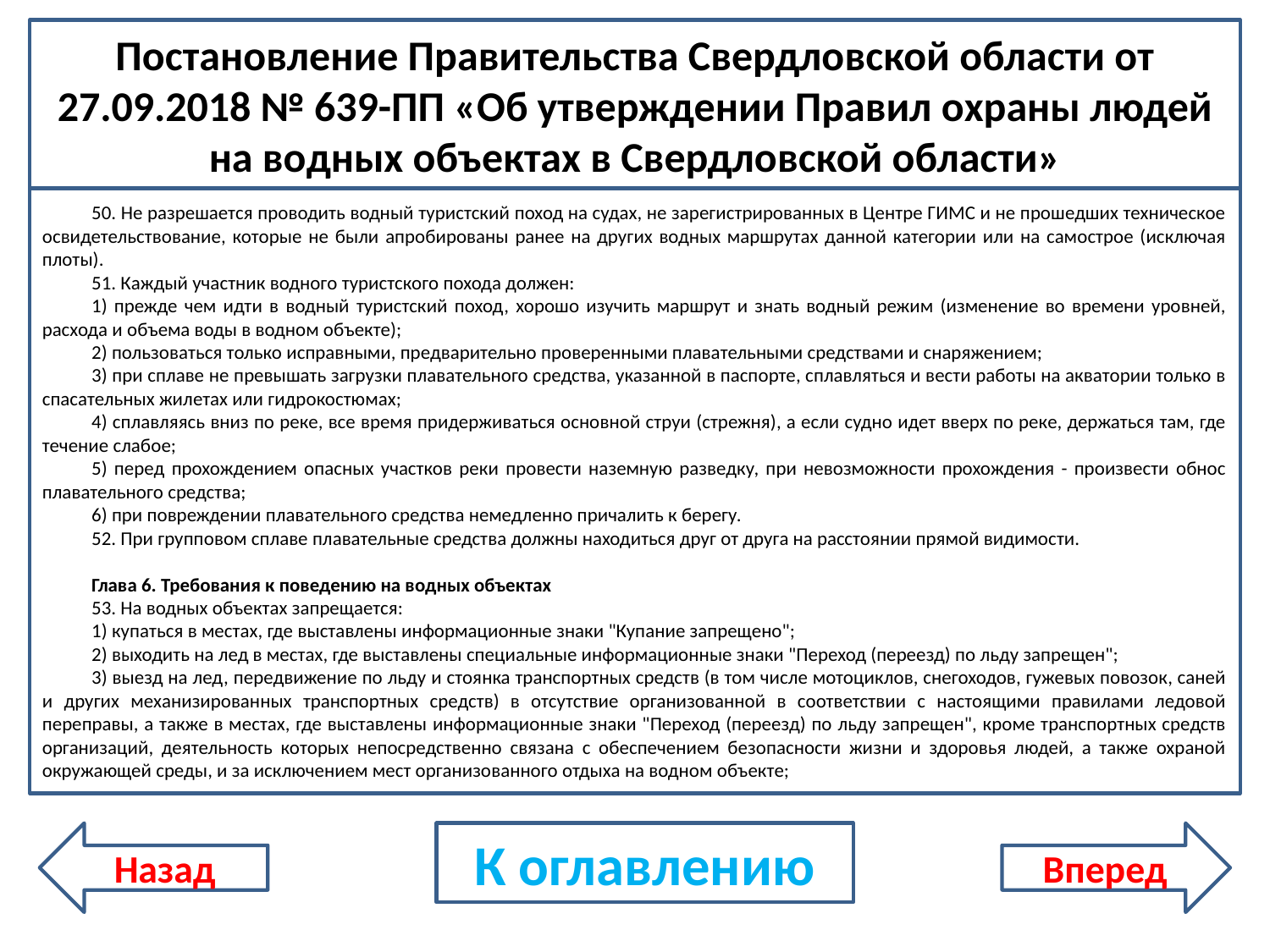

Постановление Правительства Свердловской области от 27.09.2018 № 639-ПП «Об утверждении Правил охраны людей на водных объектах в Свердловской области»
50. Не разрешается проводить водный туристский поход на судах, не зарегистрированных в Центре ГИМС и не прошедших техническое освидетельствование, которые не были апробированы ранее на других водных маршрутах данной категории или на самострое (исключая плоты).
51. Каждый участник водного туристского похода должен:
1) прежде чем идти в водный туристский поход, хорошо изучить маршрут и знать водный режим (изменение во времени уровней, расхода и объема воды в водном объекте);
2) пользоваться только исправными, предварительно проверенными плавательными средствами и снаряжением;
3) при сплаве не превышать загрузки плавательного средства, указанной в паспорте, сплавляться и вести работы на акватории только в спасательных жилетах или гидрокостюмах;
4) сплавляясь вниз по реке, все время придерживаться основной струи (стрежня), а если судно идет вверх по реке, держаться там, где течение слабое;
5) перед прохождением опасных участков реки провести наземную разведку, при невозможности прохождения - произвести обнос плавательного средства;
6) при повреждении плавательного средства немедленно причалить к берегу.
52. При групповом сплаве плавательные средства должны находиться друг от друга на расстоянии прямой видимости.

Глава 6. Требования к поведению на водных объектах
53. На водных объектах запрещается:
1) купаться в местах, где выставлены информационные знаки "Купание запрещено";
2) выходить на лед в местах, где выставлены специальные информационные знаки "Переход (переезд) по льду запрещен";
3) выезд на лед, передвижение по льду и стоянка транспортных средств (в том числе мотоциклов, снегоходов, гужевых повозок, саней и других механизированных транспортных средств) в отсутствие организованной в соответствии с настоящими правилами ледовой переправы, а также в местах, где выставлены информационные знаки "Переход (переезд) по льду запрещен", кроме транспортных средств организаций, деятельность которых непосредственно связана с обеспечением безопасности жизни и здоровья людей, а также охраной окружающей среды, и за исключением мест организованного отдыха на водном объекте;
Назад
К оглавлению
Вперед